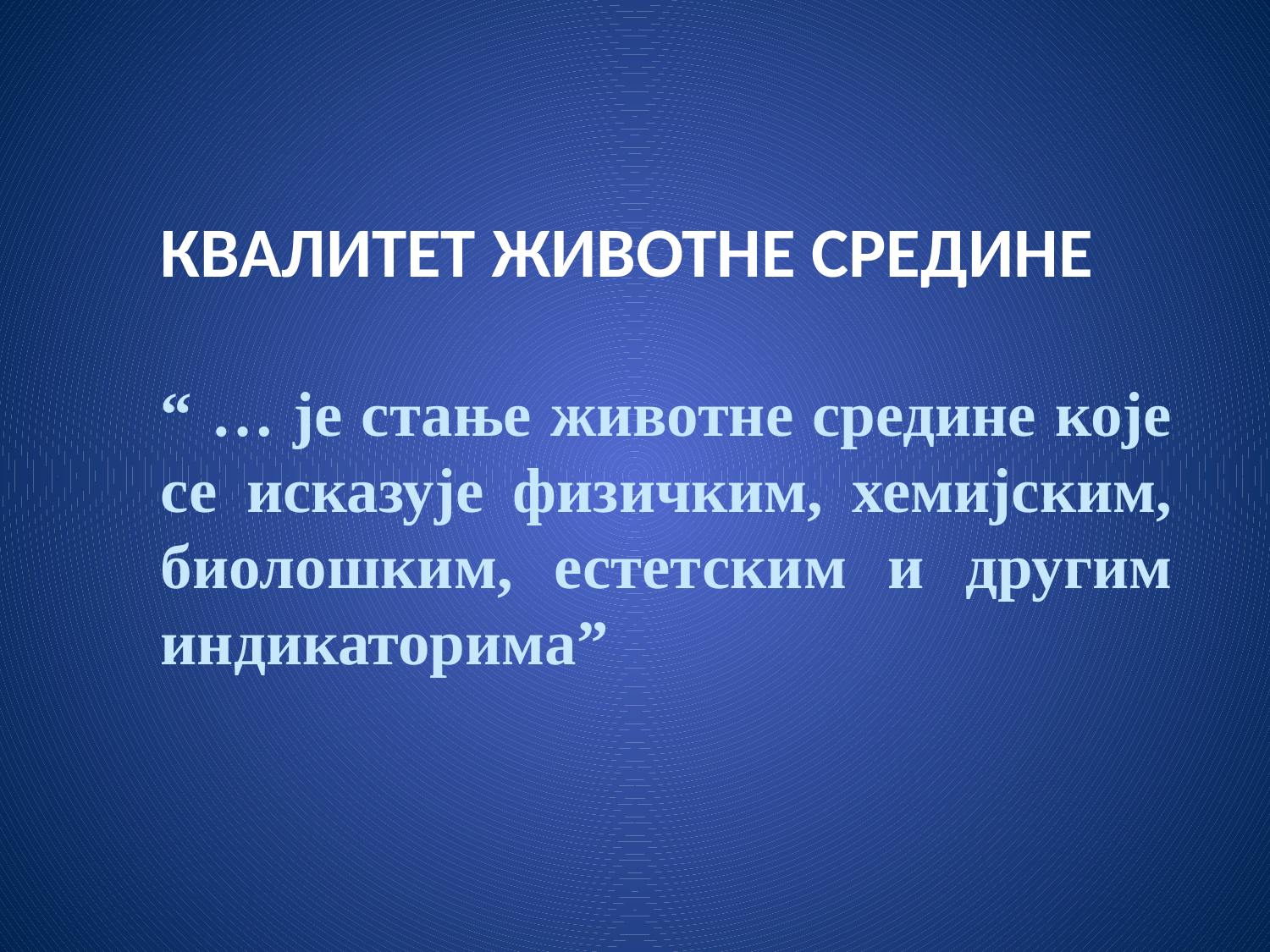

# КВАЛИТЕТ ЖИВОТНЕ СРЕДИНЕ
“ … је стање животне средине које се исказује физичким, хемијским, биолошким, естетским и другим индикаторима”